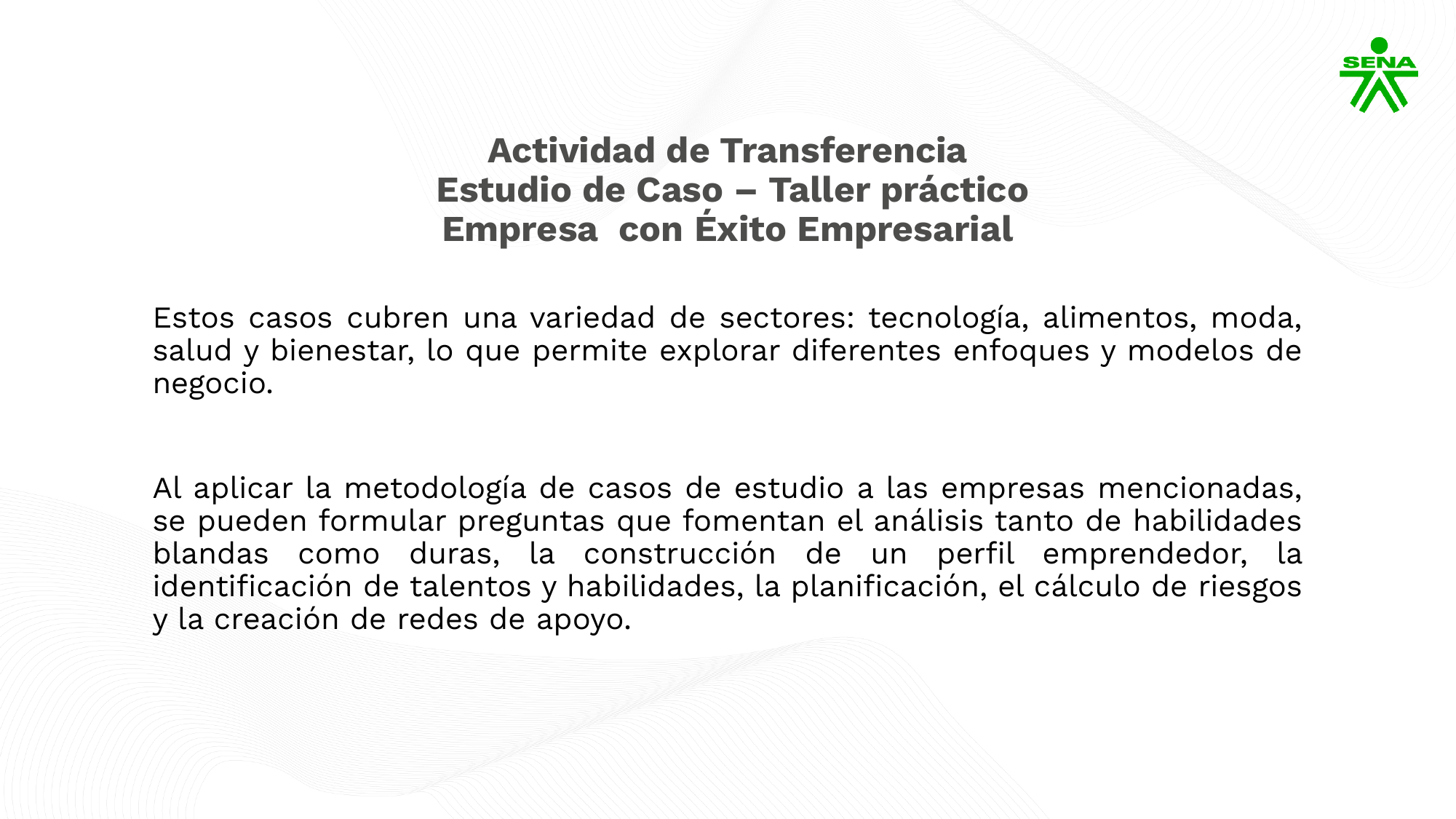

Actividad de Transferencia
 Estudio de Caso – Taller práctico
Empresa  con Éxito Empresarial

Estos casos cubren una variedad de sectores: tecnología, alimentos, moda, salud y bienestar, lo que permite explorar diferentes enfoques y modelos de negocio.

Al aplicar la metodología de casos de estudio a las empresas mencionadas, se pueden formular preguntas que fomentan el análisis tanto de habilidades blandas como duras, la construcción de un perfil emprendedor, la identificación de talentos y habilidades, la planificación, el cálculo de riesgos y la creación de redes de apoyo.